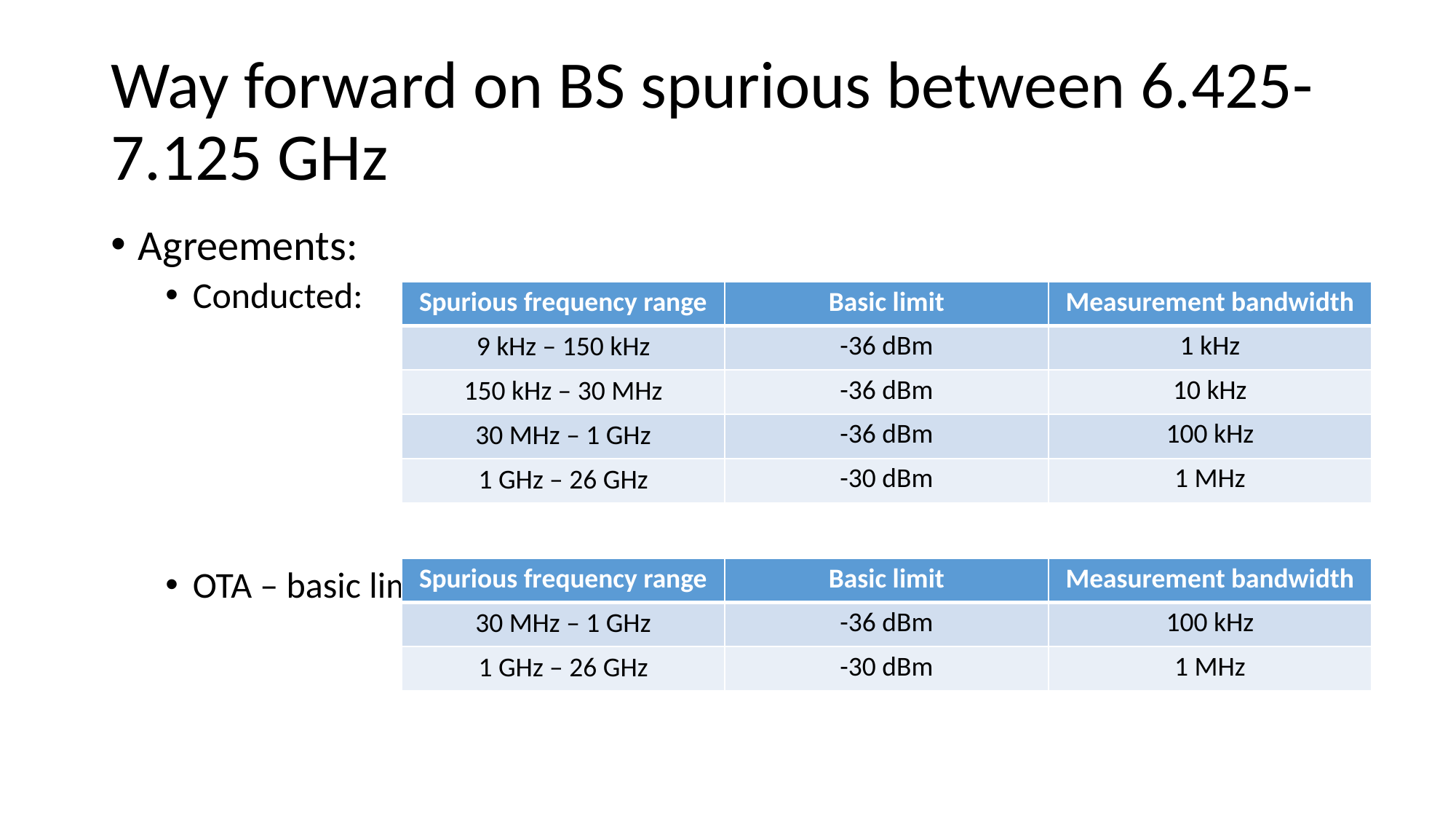

# Way forward on BS spurious between 6.425-7.125 GHz
Agreements:
Conducted:

OTA – basic limits:
| Spurious frequency range | Basic limit | Measurement bandwidth |
| --- | --- | --- |
| 9 kHz – 150 kHz | -36 dBm | 1 kHz |
| 150 kHz – 30 MHz | -36 dBm | 10 kHz |
| 30 MHz – 1 GHz | -36 dBm | 100 kHz |
| 1 GHz – 26 GHz | -30 dBm | 1 MHz |
| Spurious frequency range | Basic limit | Measurement bandwidth |
| --- | --- | --- |
| 30 MHz – 1 GHz | -36 dBm | 100 kHz |
| 1 GHz – 26 GHz | -30 dBm | 1 MHz |